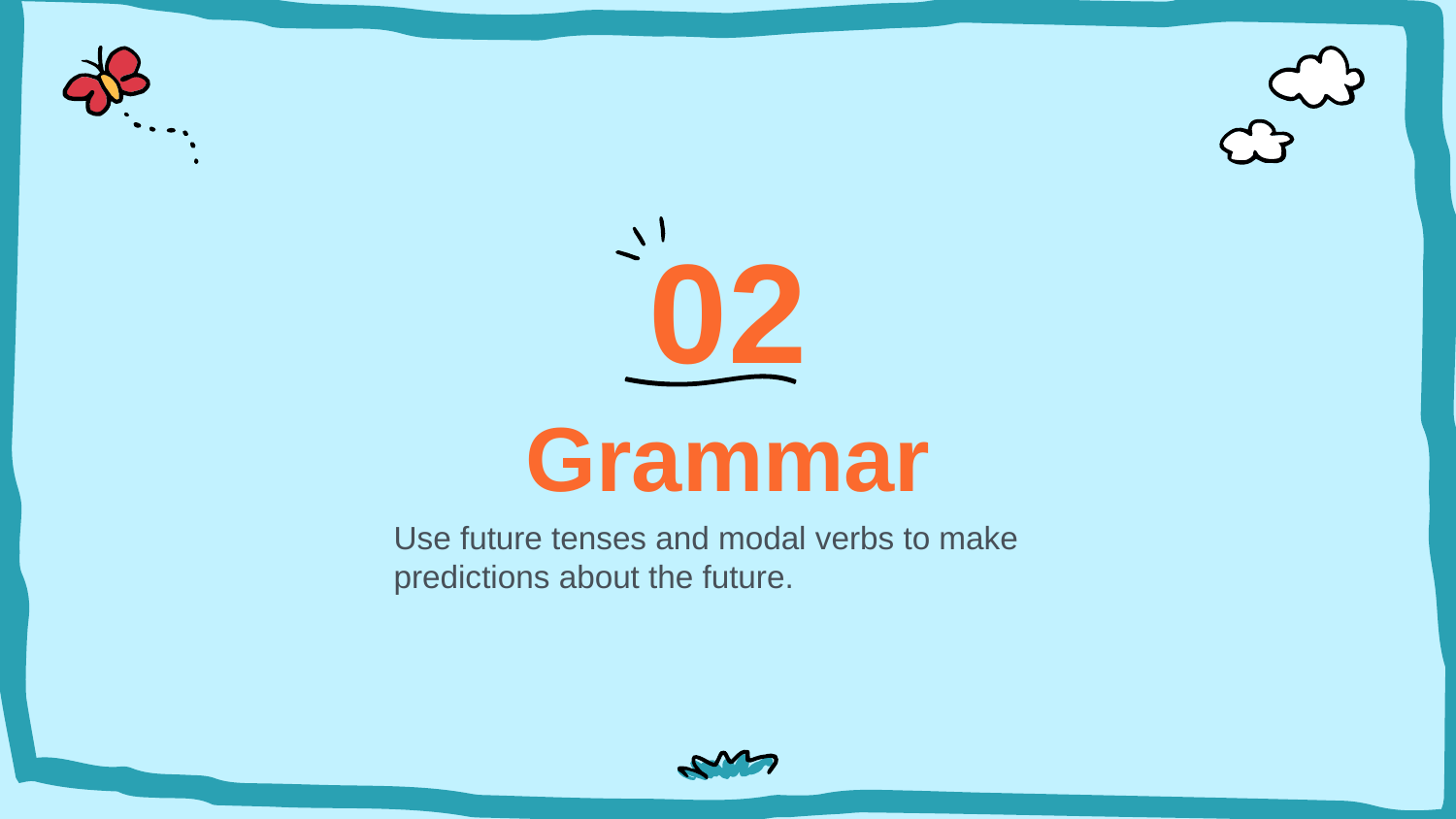

02

# Grammar
Use future tenses and modal verbs to make predictions about the future.